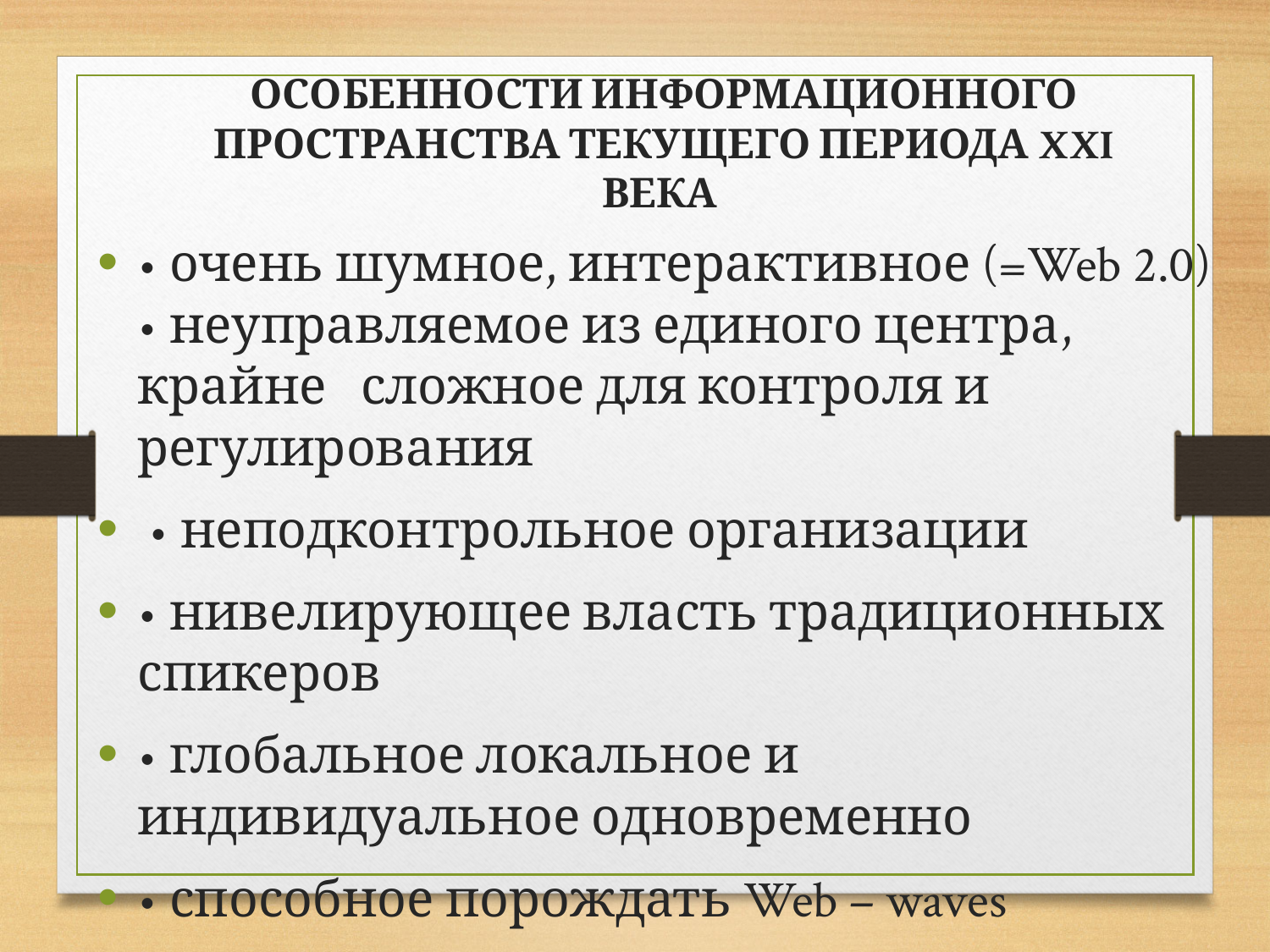

ОСОБЕННОСТИ ИНФОРМАЦИОННОГО ПРОСТРАНСТВА ТЕКУЩЕГО ПЕРИОДА XXI ВЕКА
• очень шумное, интерактивное (=Web 2.0) • неуправляемое из единого центра, крайне   сложное для контроля и регулирования
 • неподконтрольное организации
• нивелирующее власть традиционных спикеров
• глобальное локальное и индивидуальное одновременно
• способное порождать Web – waves